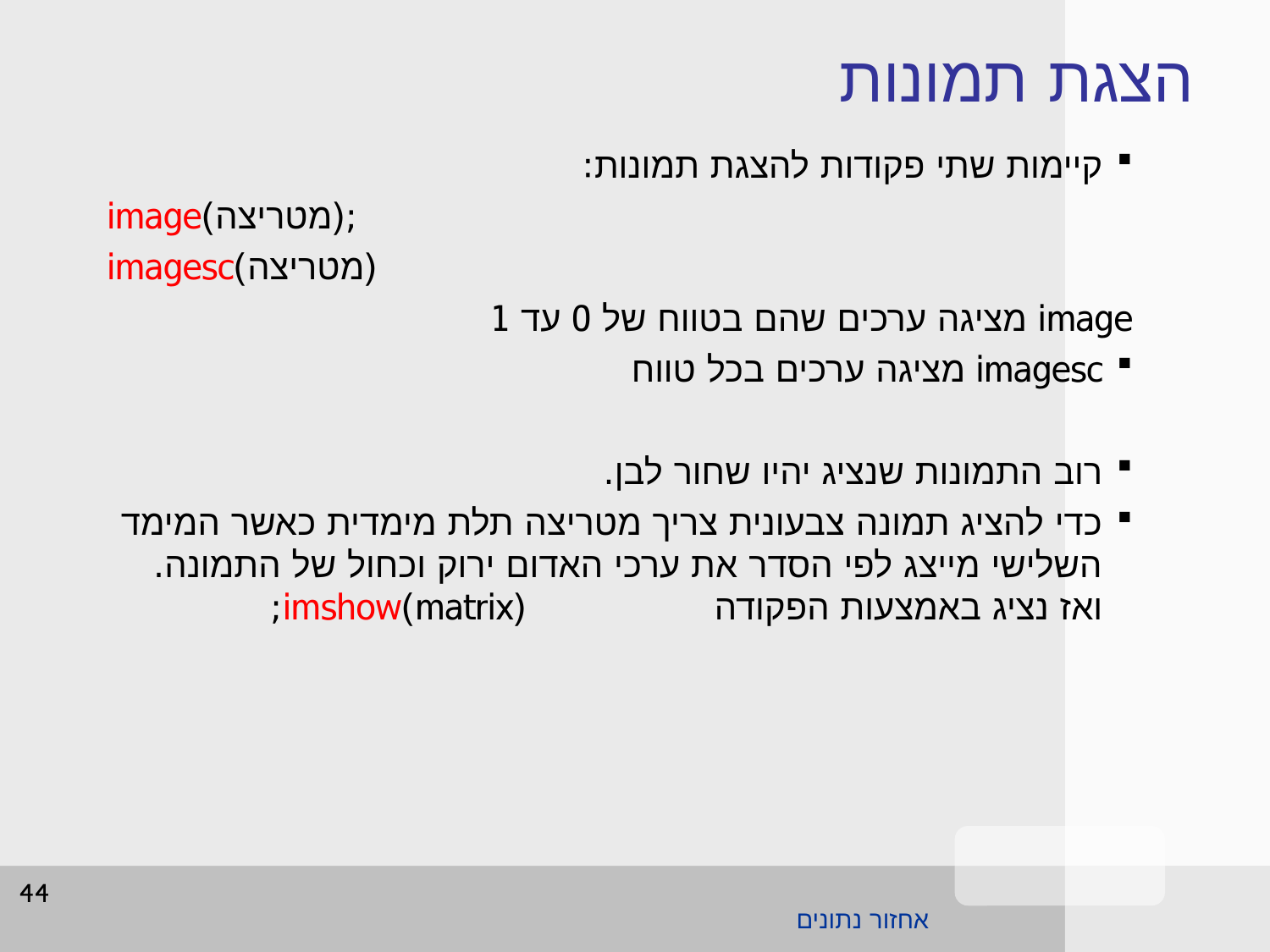

הצגת תמונות
קיימות שתי פקודות להצגת תמונות:
image(מטריצה);
imagesc(מטריצה)
image מציגה ערכים שהם בטווח של 0 עד 1
imagesc מציגה ערכים בכל טווח

רוב התמונות שנציג יהיו שחור לבן.
כדי להציג תמונה צבעונית צריך מטריצה תלת מימדית כאשר המימד השלישי מייצג לפי הסדר את ערכי האדום ירוק וכחול של התמונה. ואז נציג באמצעות הפקודה                 imshow(matrix);
44
אחזור נתונים